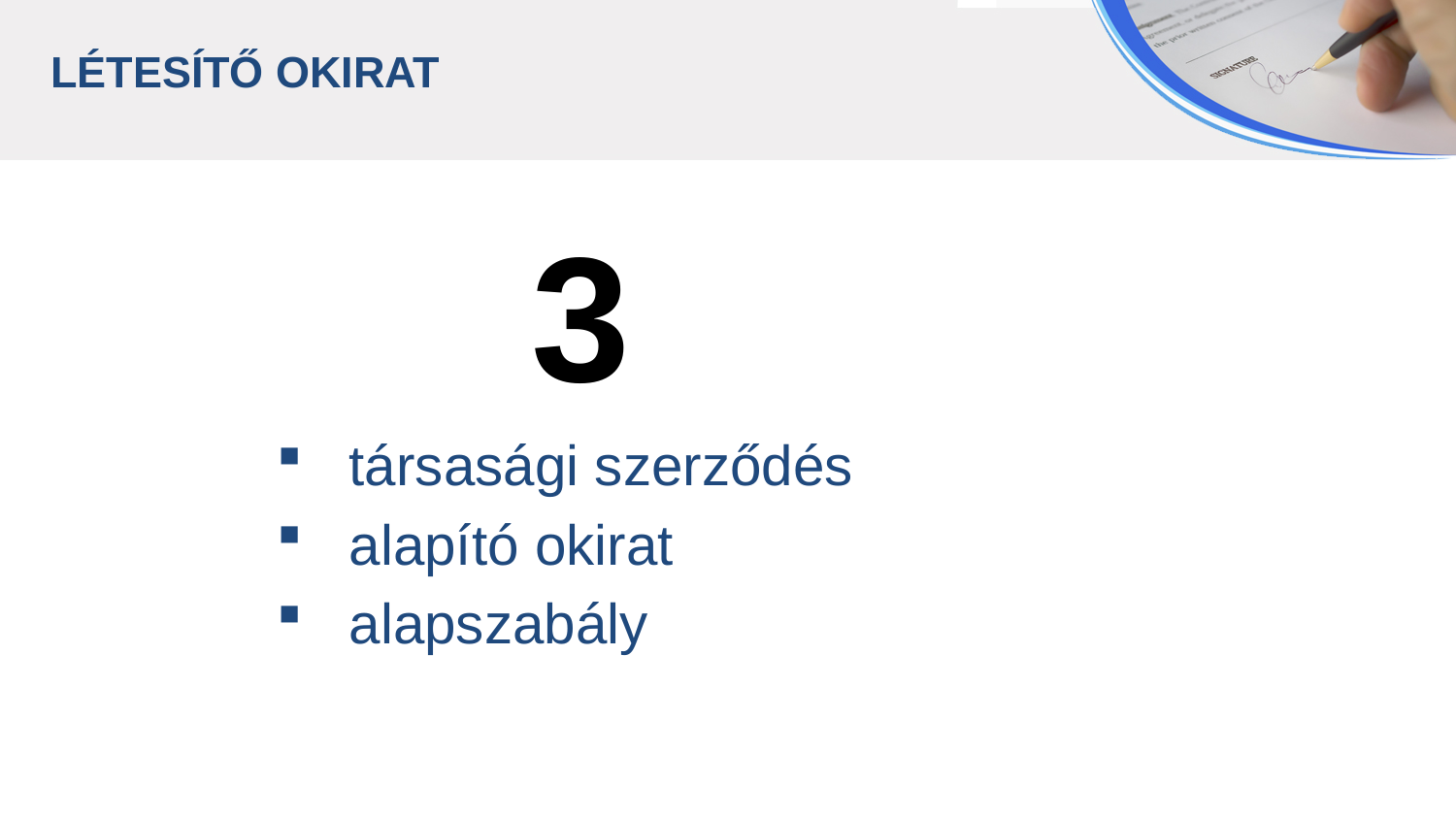

LÉTESÍTŐ OKIRAT
			3
társasági szerződés
alapító okirat
alapszabály